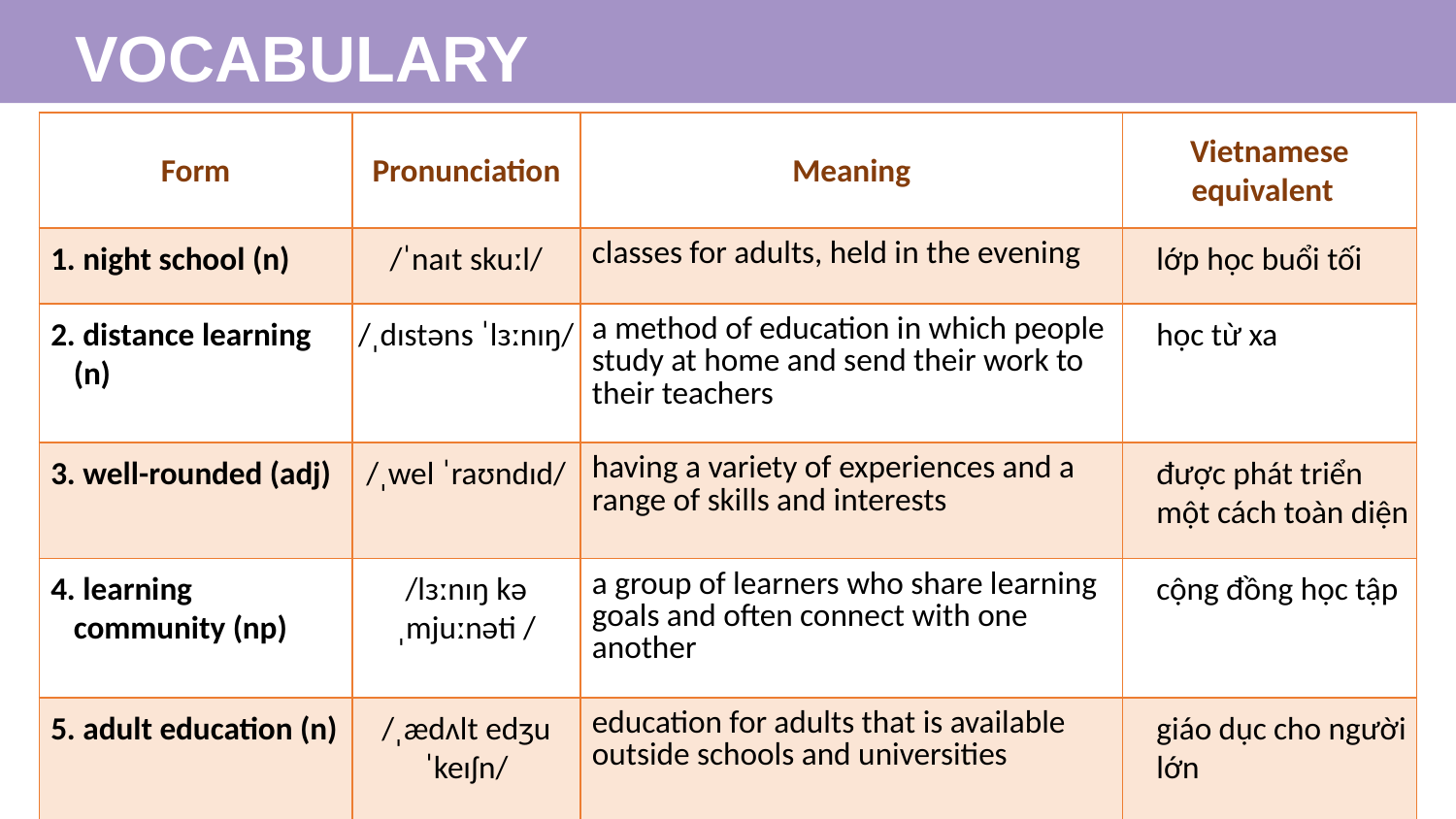

VOCABULARY
| Form | Pronunciation | Meaning | Vietnamese equivalent |
| --- | --- | --- | --- |
| 1. night school (n) | /ˈnaɪt skuːl/ | classes for adults, held in the evening | lớp học buổi tối |
| 2. distance learning (n) | /ˌdɪstəns ˈlɜːnɪŋ/ | a method of education in which people study at home and send their work to their teachers | học từ xa |
| 3. well-rounded (adj) | /ˌwel ˈraʊndɪd/ | having a variety of experiences and a range of skills and interests | được phát triển một cách toàn diện |
| 4. learning community (np) | /lɜːnɪŋ kəˌmjuːnəti / | a group of learners who share learning goals and often connect with one another | cộng đồng học tập |
| 5. adult education (n) | /ˌædʌlt edʒuˈkeɪʃn/ | education for adults that is available outside schools and universities | giáo dục cho người lớn |